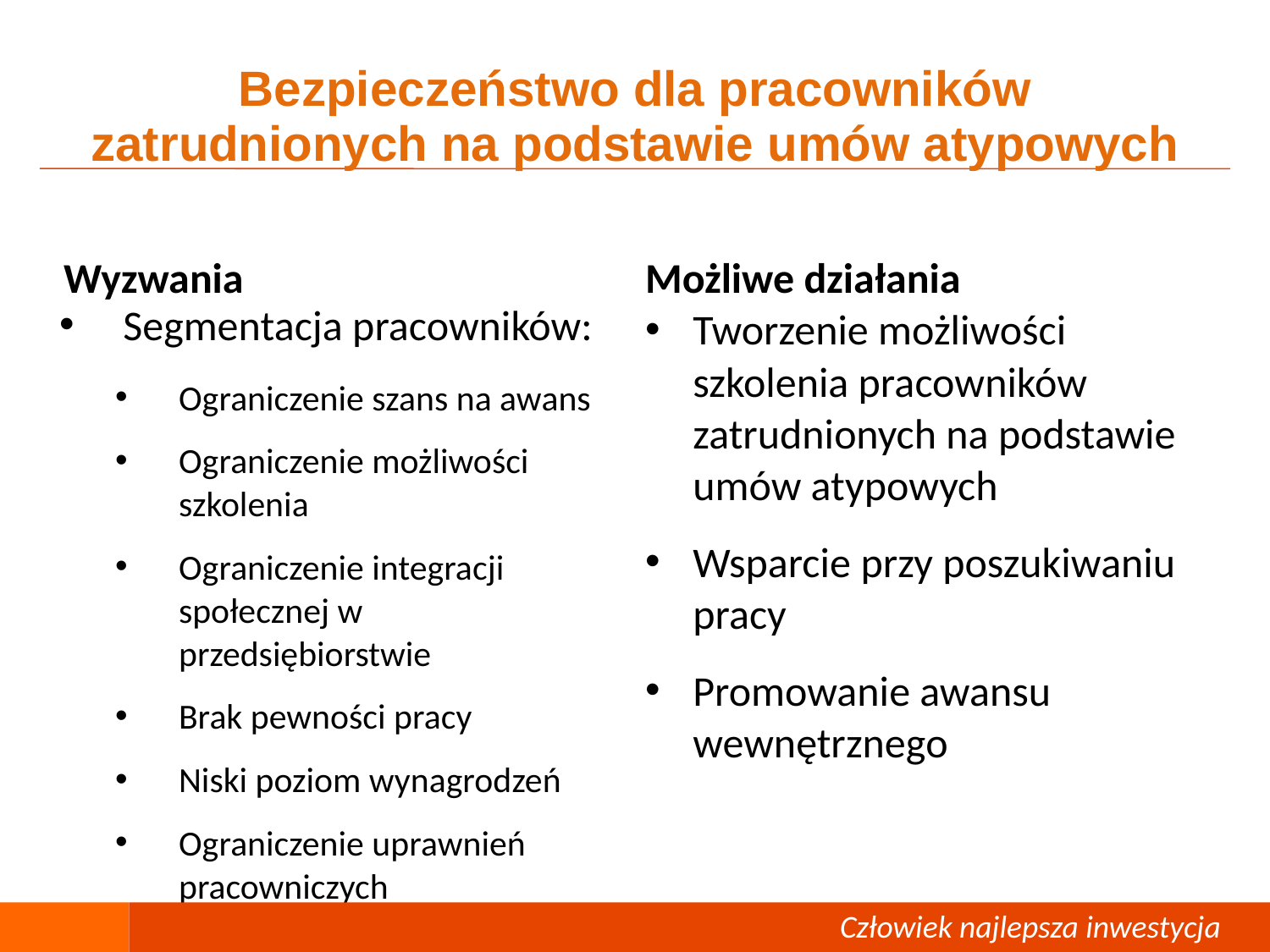

# Bezpieczeństwo dla pracowników zatrudnionych na podstawie umów atypowych
Wyzwania
Możliwe działania
Segmentacja pracowników:
Ograniczenie szans na awans
Ograniczenie możliwości szkolenia
Ograniczenie integracji społecznej w przedsiębiorstwie
Brak pewności pracy
Niski poziom wynagrodzeń
Ograniczenie uprawnień pracowniczych

Tworzenie możliwości szkolenia pracowników zatrudnionych na podstawie umów atypowych
Wsparcie przy poszukiwaniu pracy
Promowanie awansu wewnętrznego
Człowiek – najlepsza inwestycja

                                                                                            Człowiek najlepsza inwestycja